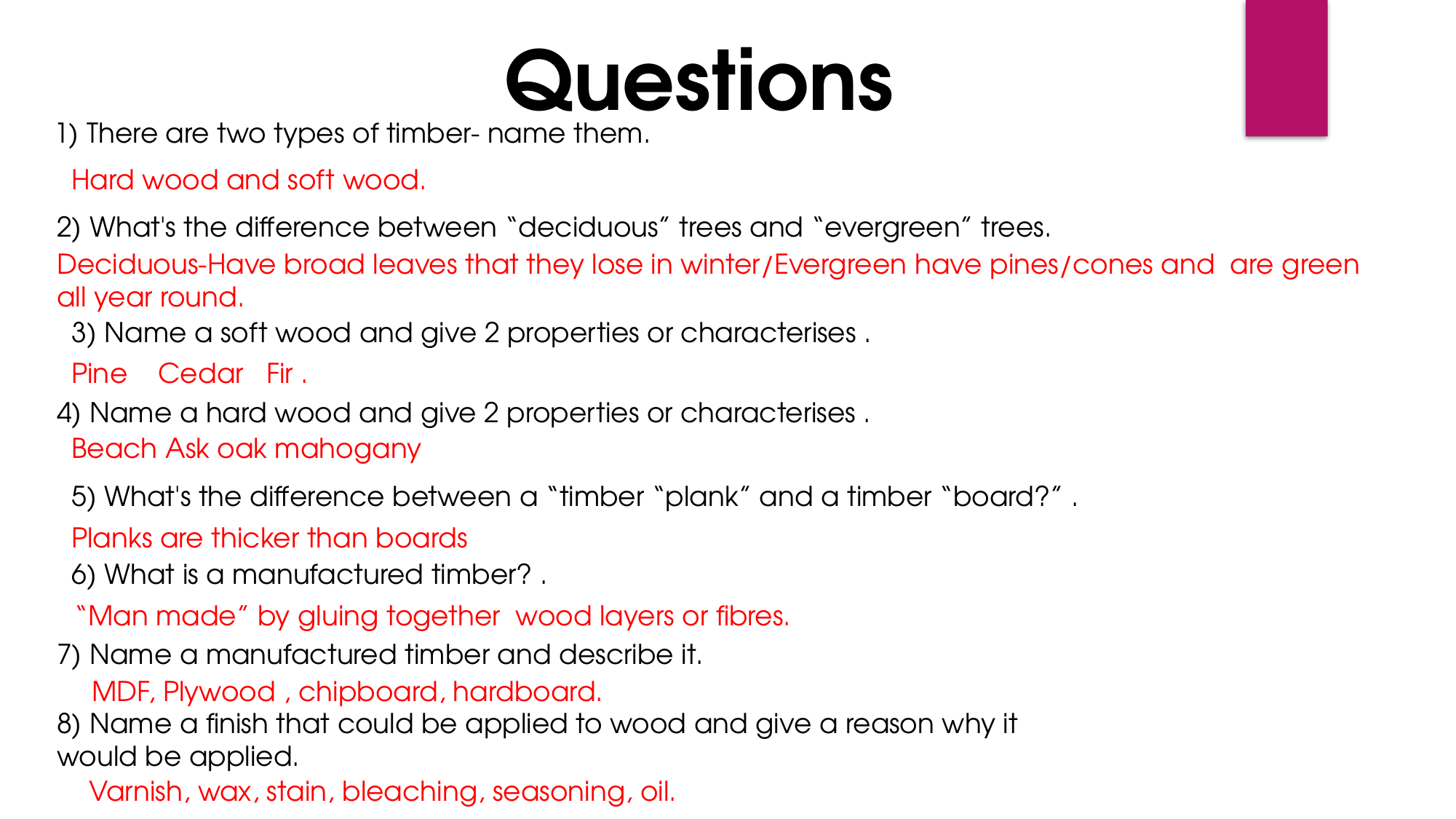

Questions
1) There are two types of timber- name them.
Hard wood and soft wood.
2) What's the difference between “deciduous” trees and “evergreen” trees.
Deciduous-Have broad leaves that they lose in winter/Evergreen have pines/cones and  are green all year round.
3) Name a soft wood and give 2 properties or characterises .
Pine    Cedar   Fir .
4) Name a hard wood and give 2 properties or characterises .
Beach Ask oak mahogany
5) What's the difference between a “timber “plank” and a timber “board?” .
Planks are thicker than boards
6) What is a manufactured timber? .
“Man made” by gluing together  wood layers or fibres.
7) Name a manufactured timber and describe it.
MDF, Plywood , chipboard, hardboard.
8) Name a finish that could be applied to wood and give a reason why it would be applied.
Varnish, wax, stain, bleaching, seasoning, oil.